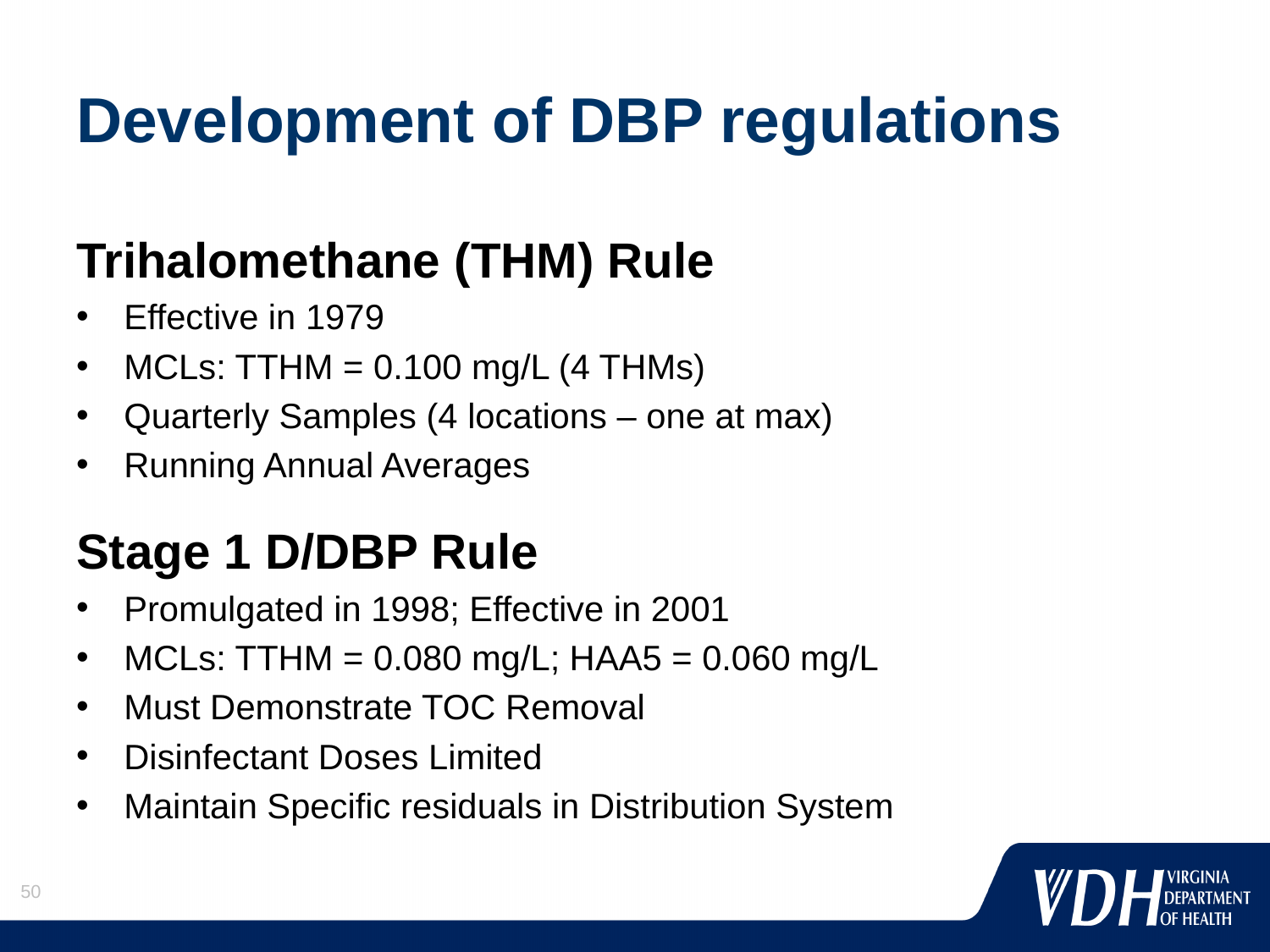

# Development of DBP regulations
Trihalomethane (THM) Rule
Effective in 1979
MCLs: TTHM = 0.100 mg/L (4 THMs)
Quarterly Samples (4 locations – one at max)
Running Annual Averages

Stage 1 D/DBP Rule
Promulgated in 1998; Effective in 2001
MCLs: TTHM = 0.080 mg/L; HAA5 = 0.060 mg/L
Must Demonstrate TOC Removal
Disinfectant Doses Limited
Maintain Specific residuals in Distribution System

50